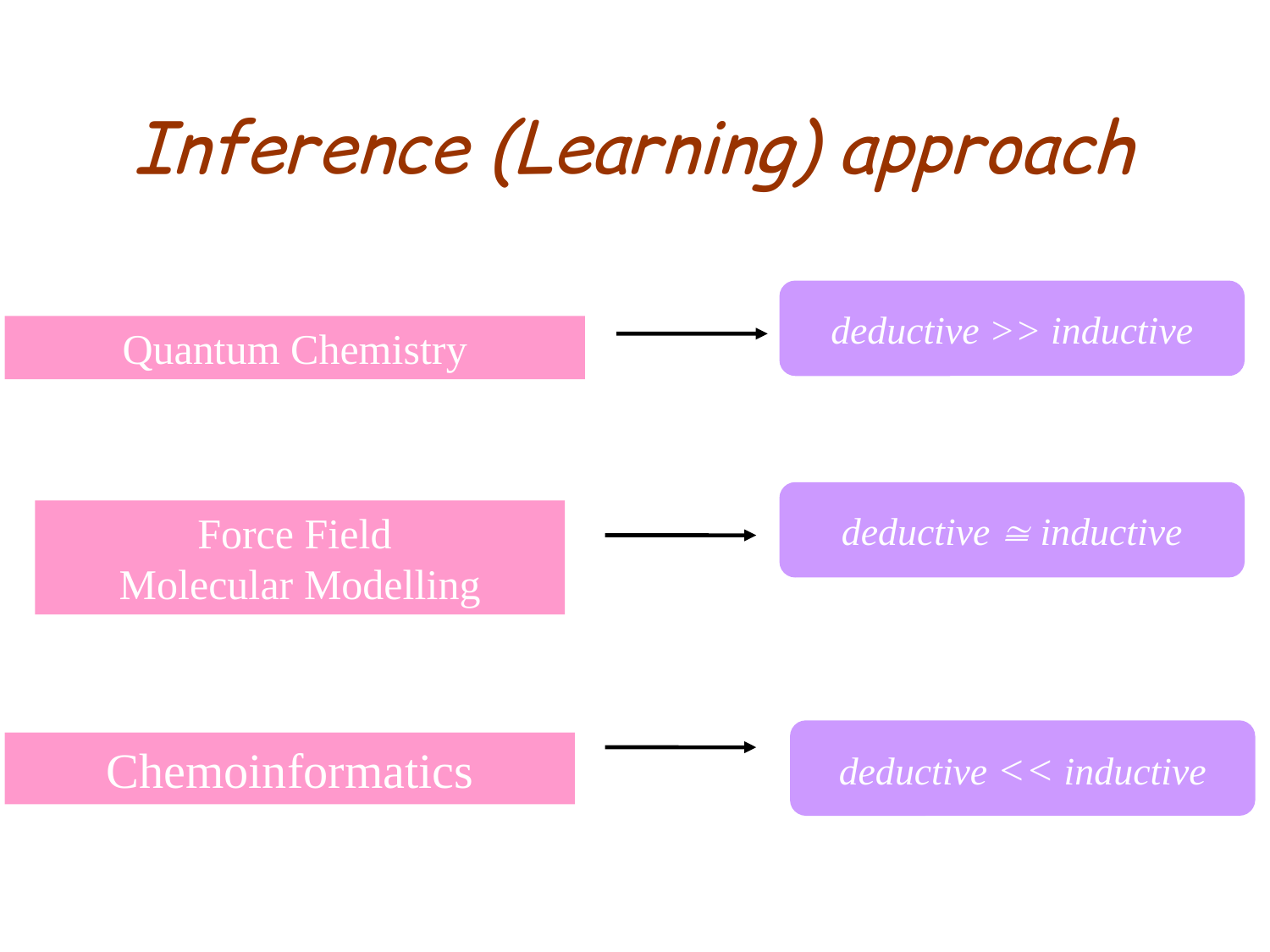

Inference (Learning) approach
deductive >> inductive

deductive ≅ inductive

deductive << inductive

Quantum Chemistry
Force Field
Molecular Modelling
Chemoinformatics